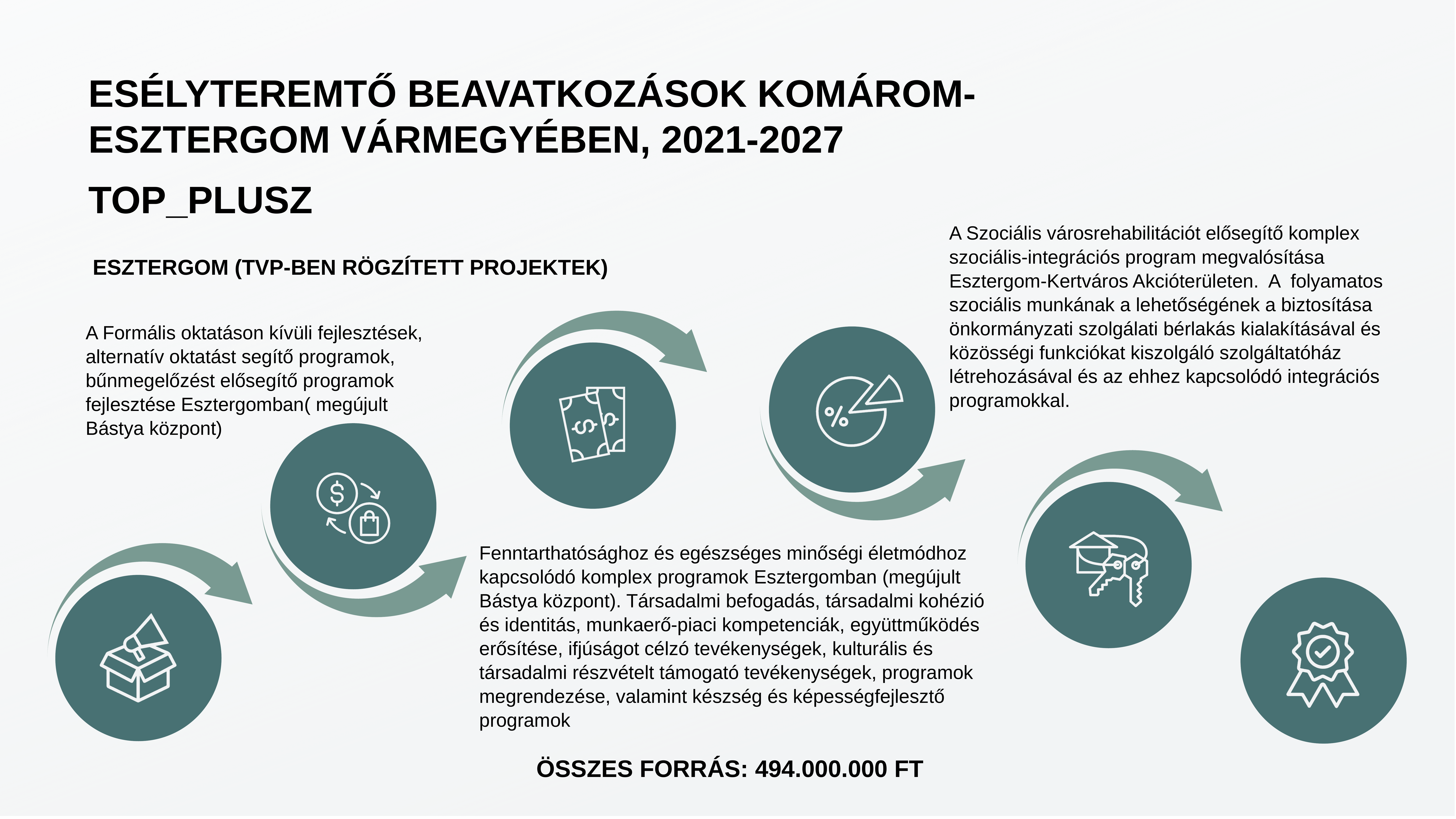

Esélyteremtő beavatkozások Komárom-Esztergom vármegyében, 2021-2027
TOP_PLUSZ
A Szociális városrehabilitációt elősegítő komplex szociális-integrációs program megvalósítása Esztergom-Kertváros Akcióterületen.  A  folyamatos szociális munkának a lehetőségének a biztosítása önkormányzati szolgálati bérlakás kialakításával és közösségi funkciókat kiszolgáló szolgáltatóház létrehozásával és az ehhez kapcsolódó integrációs programokkal.
ESZTERGOM (TVP-ben rögzített projektek)

A Formális oktatáson kívüli fejlesztések, alternatív oktatást segítő programok, bűnmegelőzést elősegítő programok fejlesztése Esztergomban( megújult Bástya központ)

Fenntarthatósághoz és egészséges minőségi életmódhoz kapcsolódó komplex programok Esztergomban (megújult Bástya központ). Társadalmi befogadás, társadalmi kohézió és identitás, munkaerő-piaci kompetenciák, együttműködés erősítése, ifjúságot célzó tevékenységek, kulturális és társadalmi részvételt támogató tevékenységek, programok megrendezése, valamint készség és képességfejlesztő programok

Összes forrás: 494.000.000 Ft